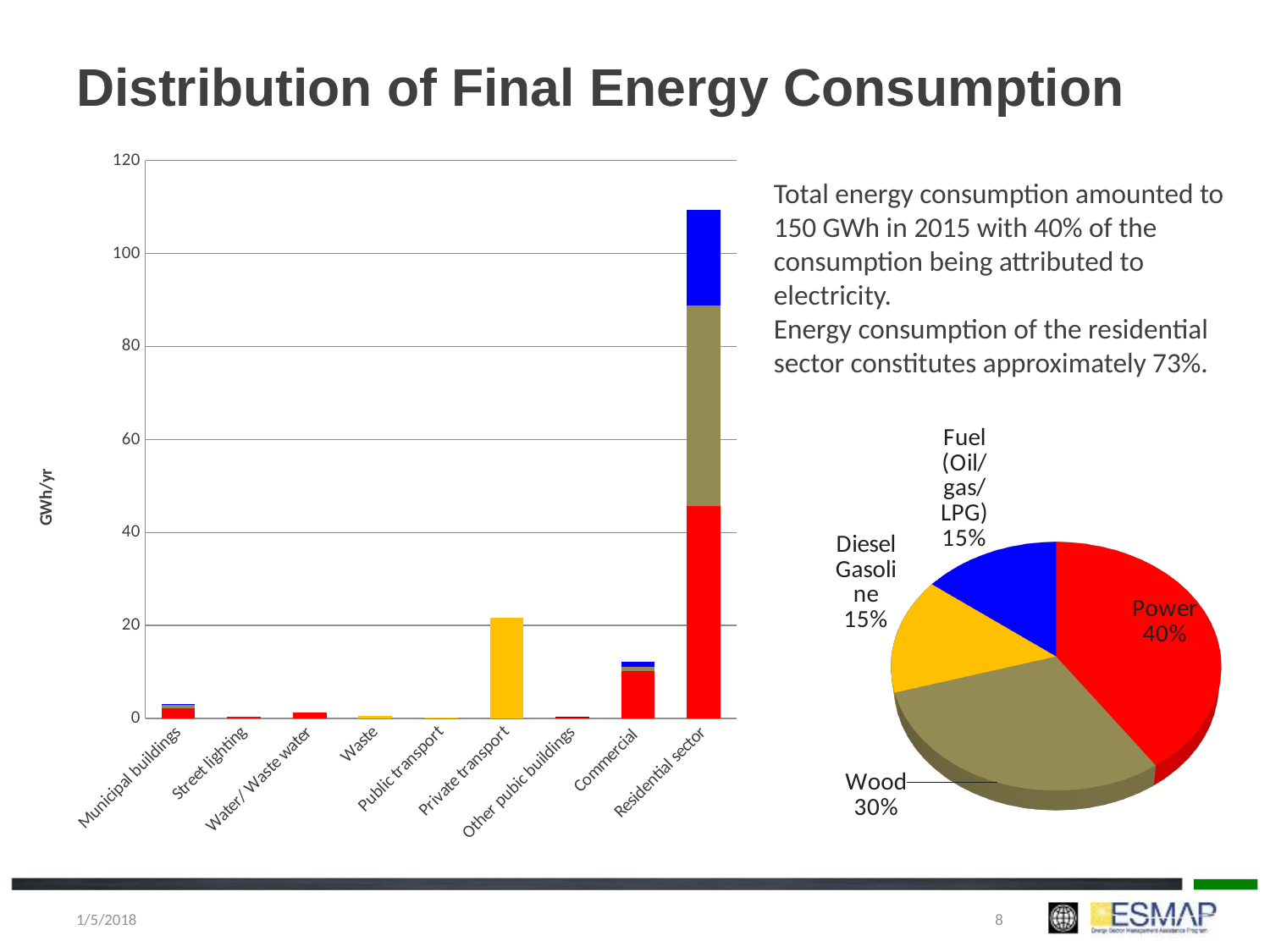

# Distribution of Final Energy Consumption

### Chart

| Category | Power | Wood | Diesel Gasoline | Fuel (Oil/gas/LPG) |
|---|---|---|---|---|
| Municipal buildings | 2.283475 | 0.62535 | None | 0.142125 |
| Street lighting | 0.48 | None | None | None |
| Water/ Waste water | 1.275935 | None | None | None |
| Waste | 0.0 | None | 0.570105 | None |
| Public transport | 0.0 | None | 0.30345734999999996 | None |
| Private transport | 0.0 | None | 21.675525 | None |
| Other pubic buildings | 0.387 | 0.019500000000000003 | 0.0 | 0.019500000000000003 |
| Commercial  | 10.25 | 0.96875 | 0.0 | 0.96875 |
| Residential sector | 45.676500000000004 | 43.1235 | 0.0 | 20.535 |
Total energy consumption amounted to 150 GWh in 2015 with 40% of the consumption being attributed to electricity.
Energy consumption of the residential sector constitutes approximately 73%.

[unsupported chart]

1/5/2018
8